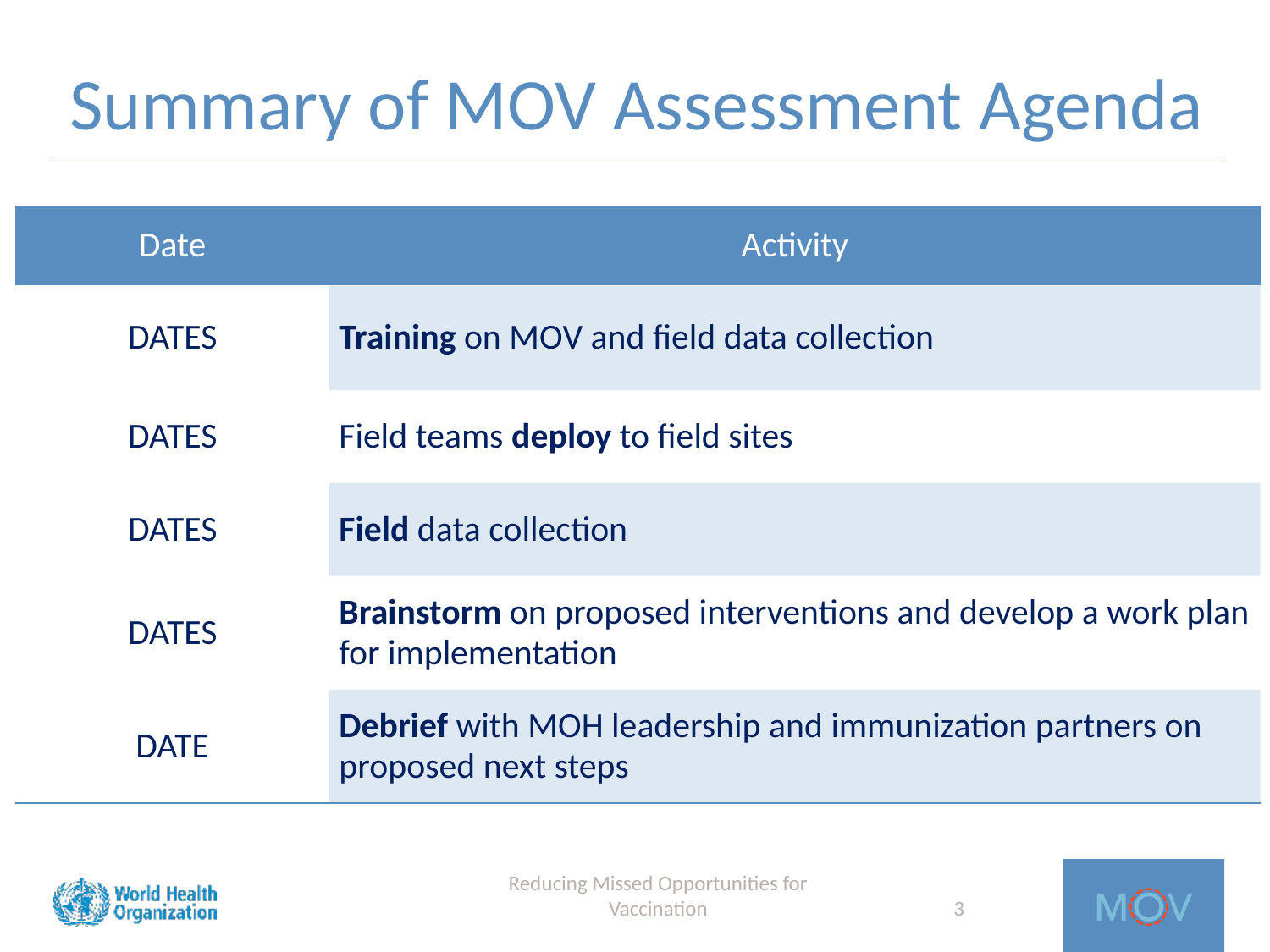

# Summary of MOV Assessment Agenda
| Date | Activity |
| --- | --- |
| DATES | Training on MOV and field data collection |
| DATES | Field teams deploy to field sites |
| DATES | Field data collection |
| DATES | Brainstorm on proposed interventions and develop a work plan for implementation |
| DATE | Debrief with MOH leadership and immunization partners on proposed next steps |
Reducing Missed Opportunities for Vaccination

3